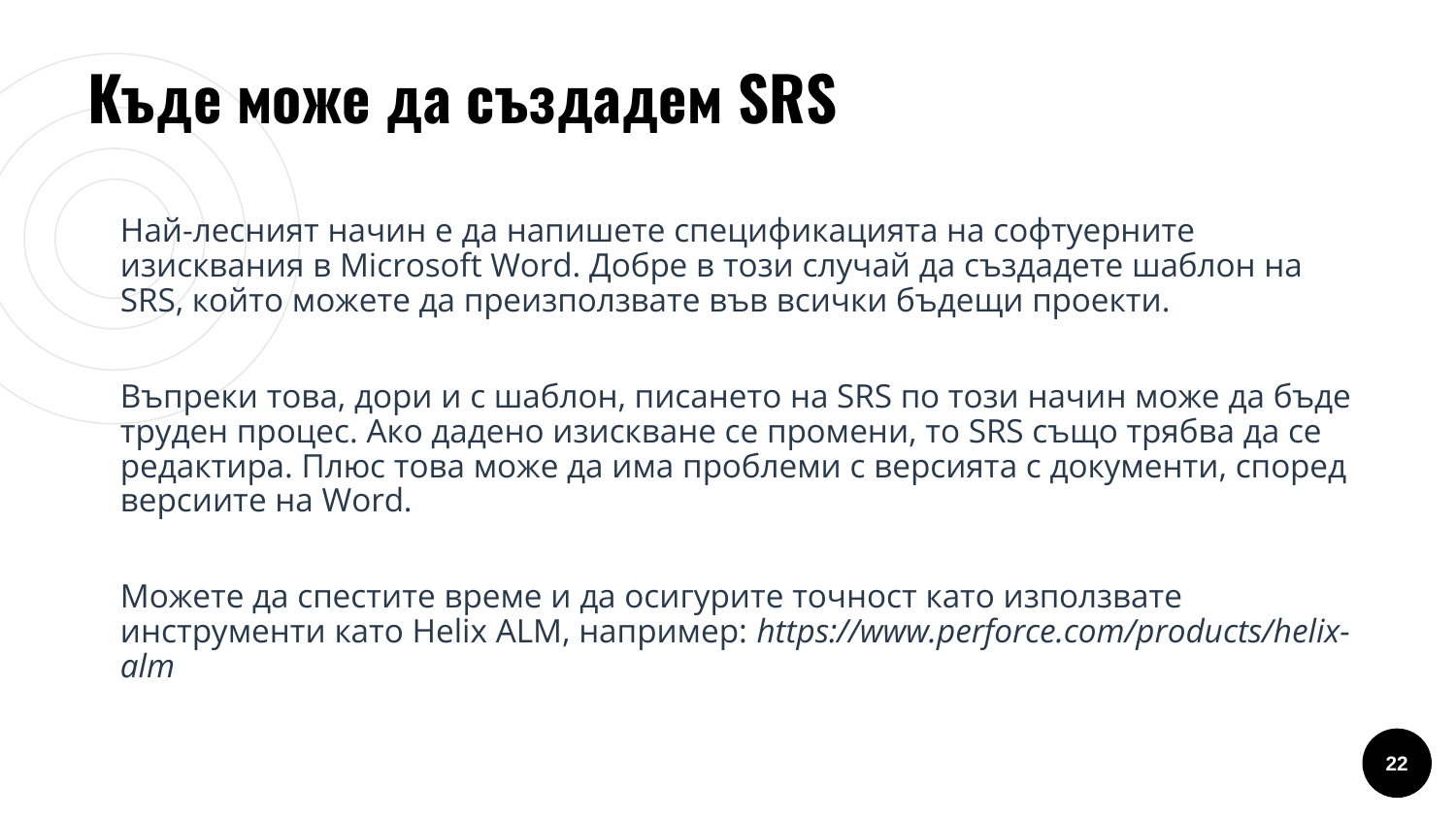

# Къде може да създадем SRS
Най-лесният начин е да напишете спецификацията на софтуерните изисквания в Microsoft Word. Добре в този случай да създадете шаблон на SRS, който можете да преизползвате във всички бъдещи проекти.

Въпреки това, дори и с шаблон, писането на SRS по този начин може да бъде труден процес. Ако дадено изискване се промени, то SRS също трябва да се редактира. Плюс това може да има проблеми с версията с документи, според версиите на Word.

Можете да спестите време и да осигурите точност като използвате инструменти като Helix ALM, например: https://www.perforce.com/products/helix-alm
Lorem um congue
22